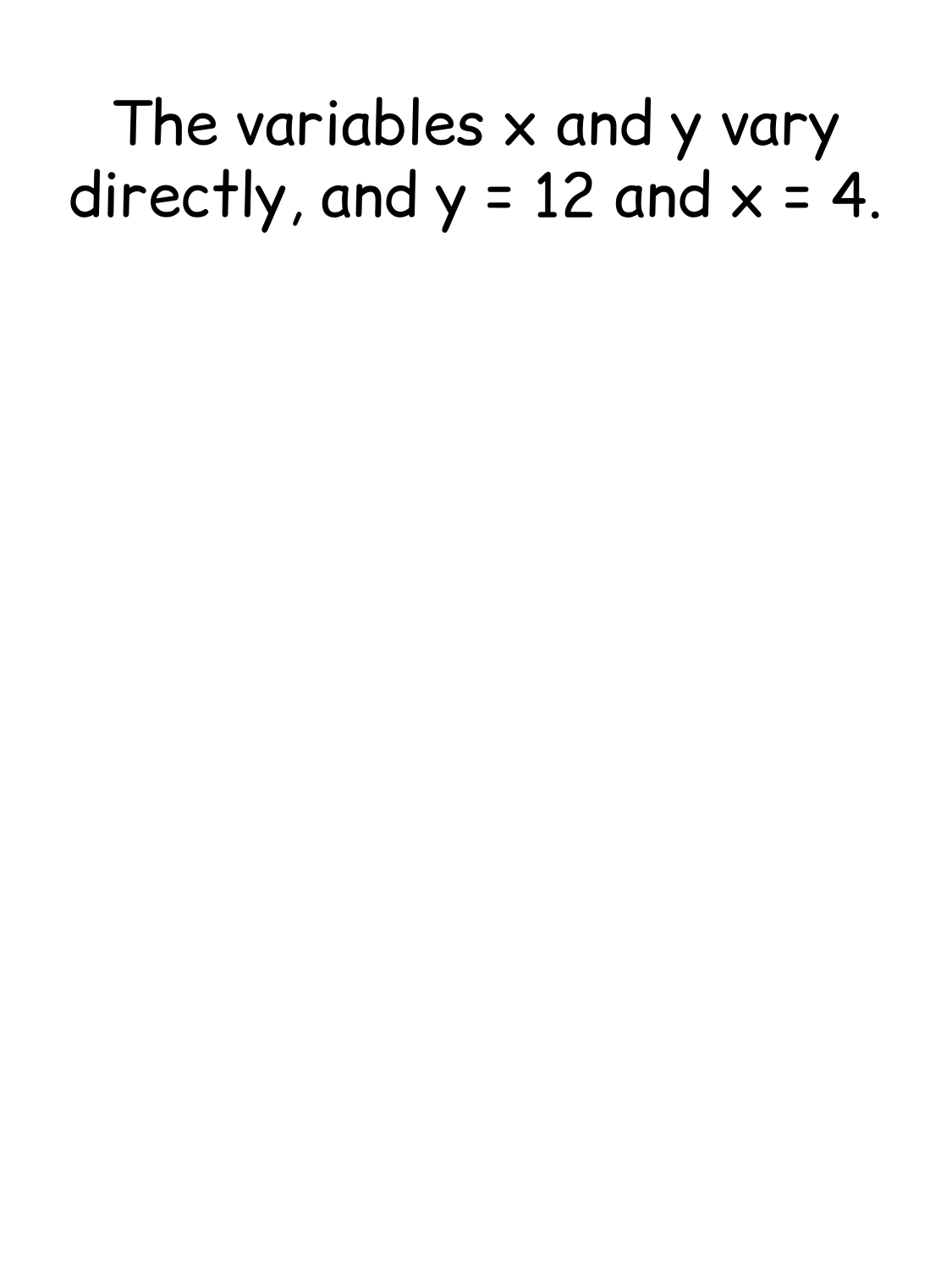

# The variables x and y vary directly, and y = 12 and x = 4.